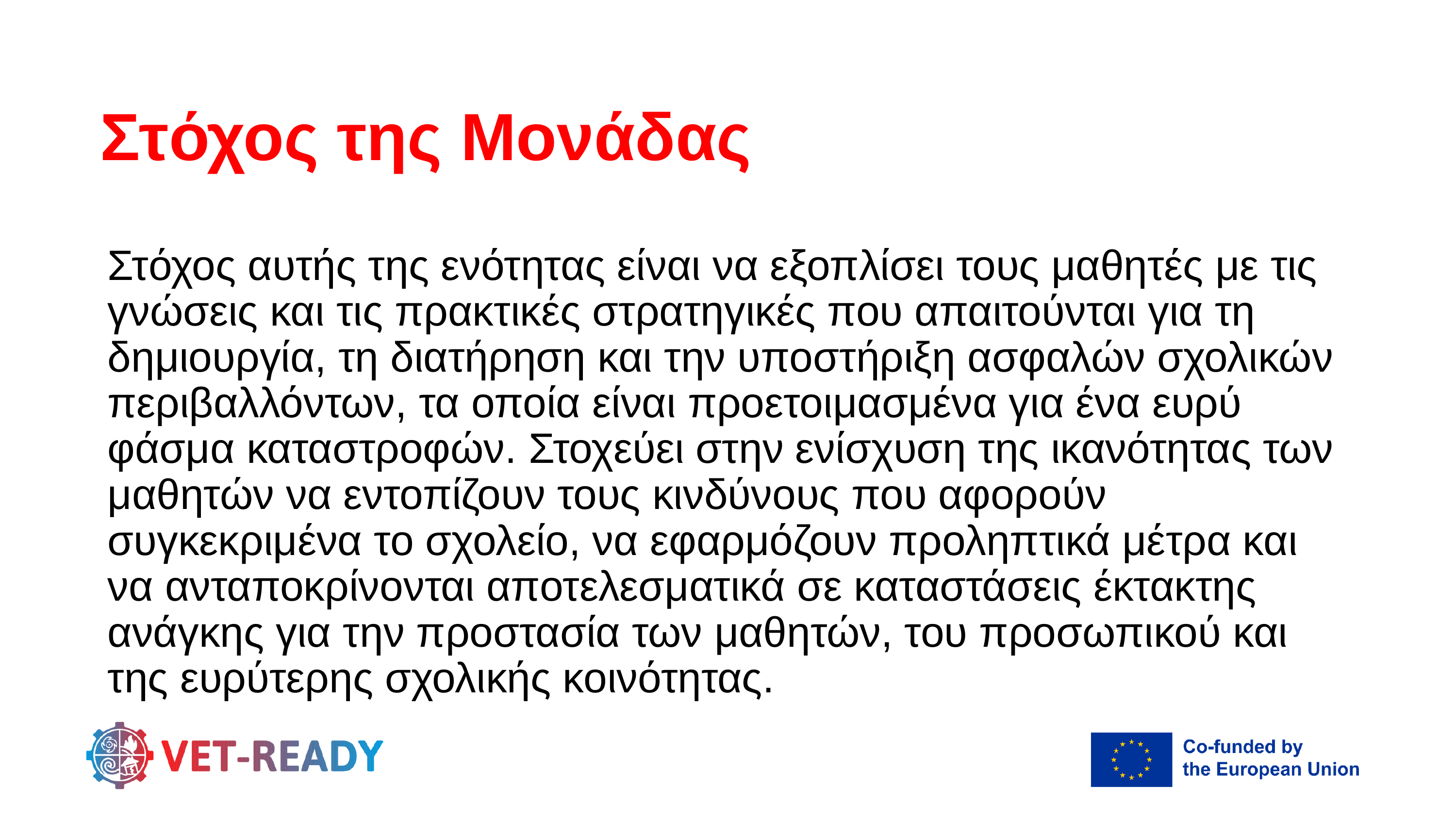

Στόχος της Μονάδας
Στόχος αυτής της ενότητας είναι να εξοπλίσει τους μαθητές με τις γνώσεις και τις πρακτικές στρατηγικές που απαιτούνται για τη δημιουργία, τη διατήρηση και την υποστήριξη ασφαλών σχολικών περιβαλλόντων, τα οποία είναι προετοιμασμένα για ένα ευρύ φάσμα καταστροφών. Στοχεύει στην ενίσχυση της ικανότητας των μαθητών να εντοπίζουν τους κινδύνους που αφορούν συγκεκριμένα το σχολείο, να εφαρμόζουν προληπτικά μέτρα και να ανταποκρίνονται αποτελεσματικά σε καταστάσεις έκτακτης ανάγκης για την προστασία των μαθητών, του προσωπικού και της ευρύτερης σχολικής κοινότητας.